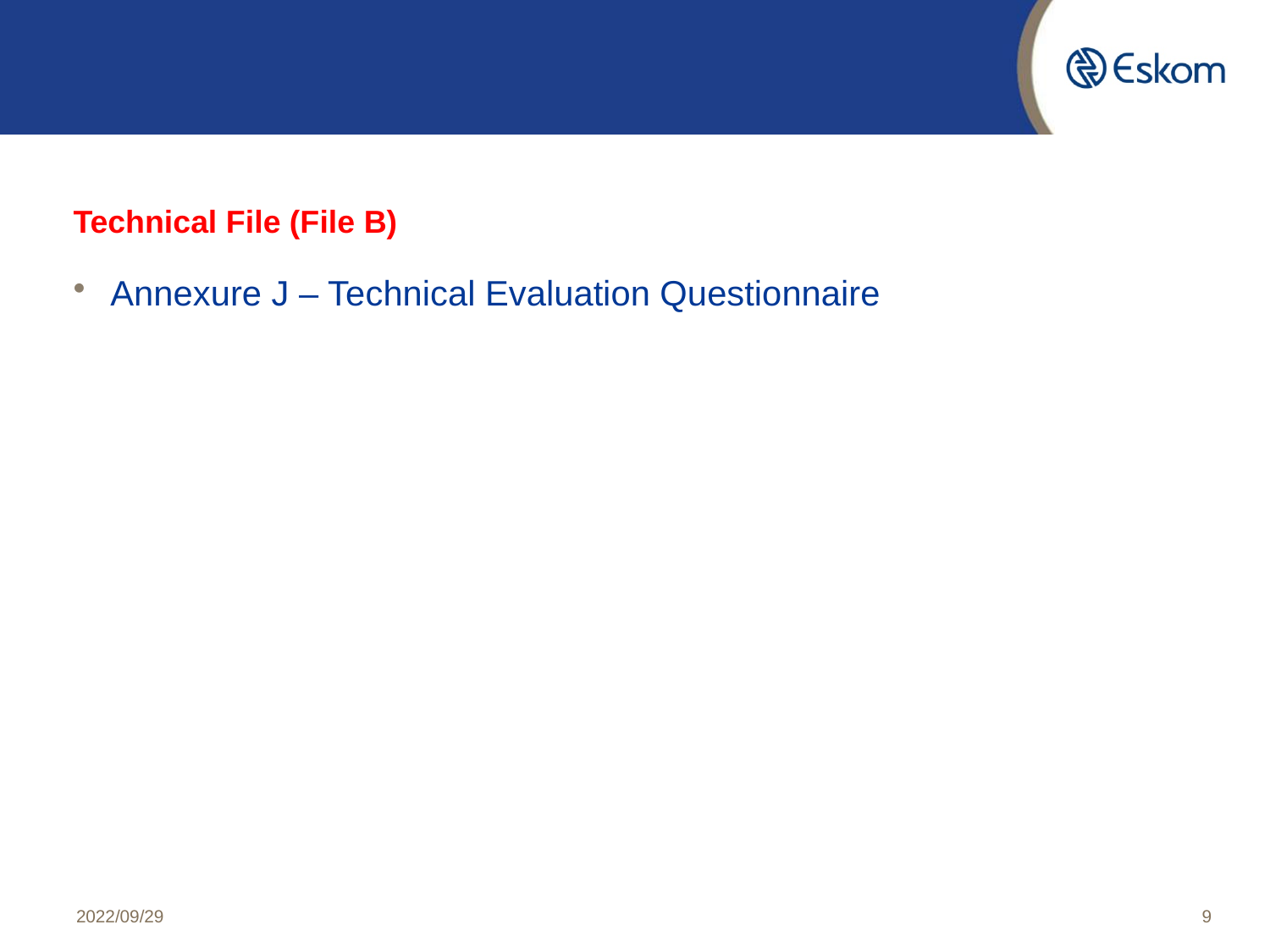

#
Technical File (File B)
Annexure J – Technical Evaluation Questionnaire

2022/09/29
9